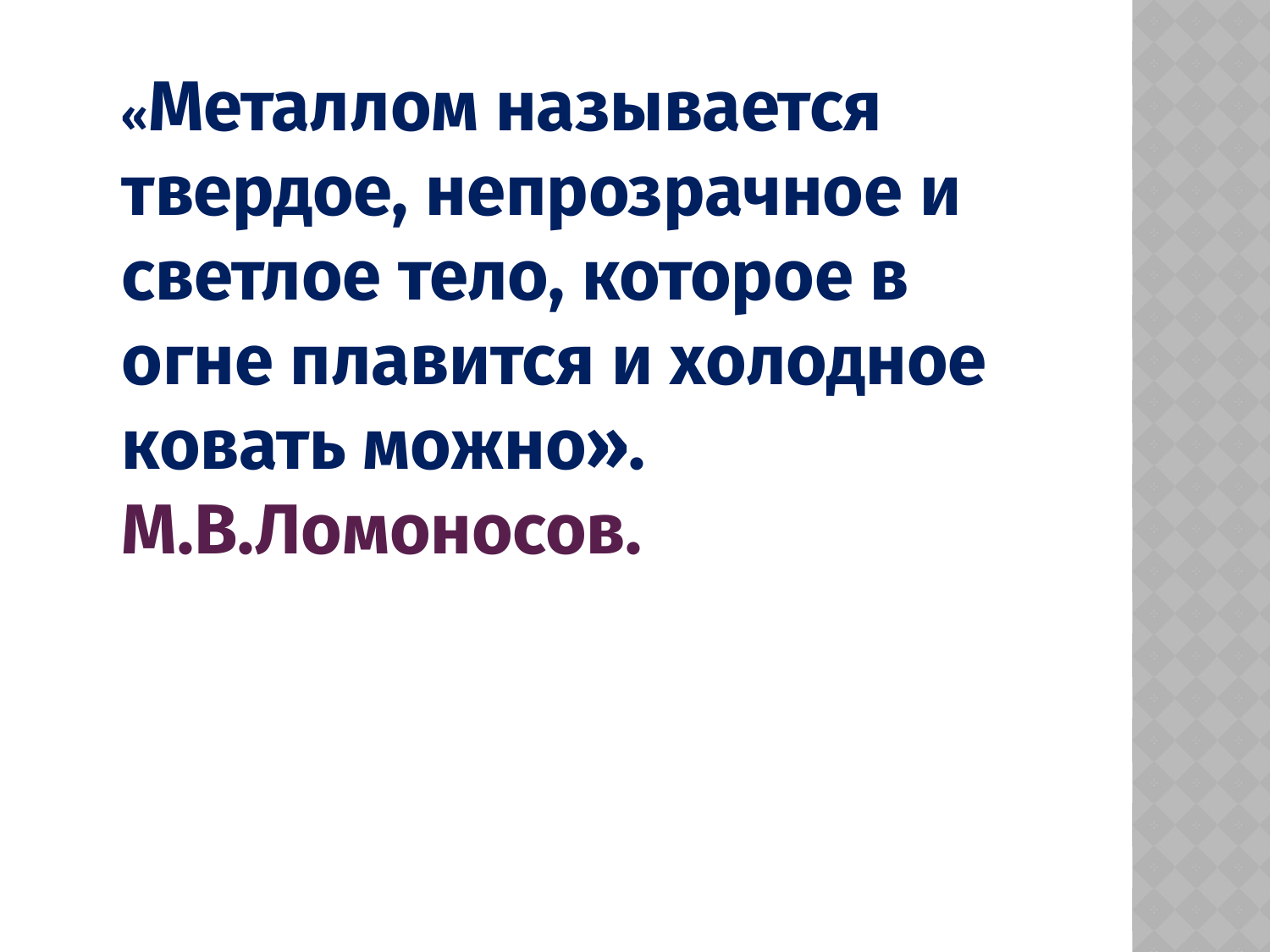

«Металлом называется твердое, непрозрачное и светлое тело, которое в огне плавится и холодное ковать можно». М.В.Ломоносов.